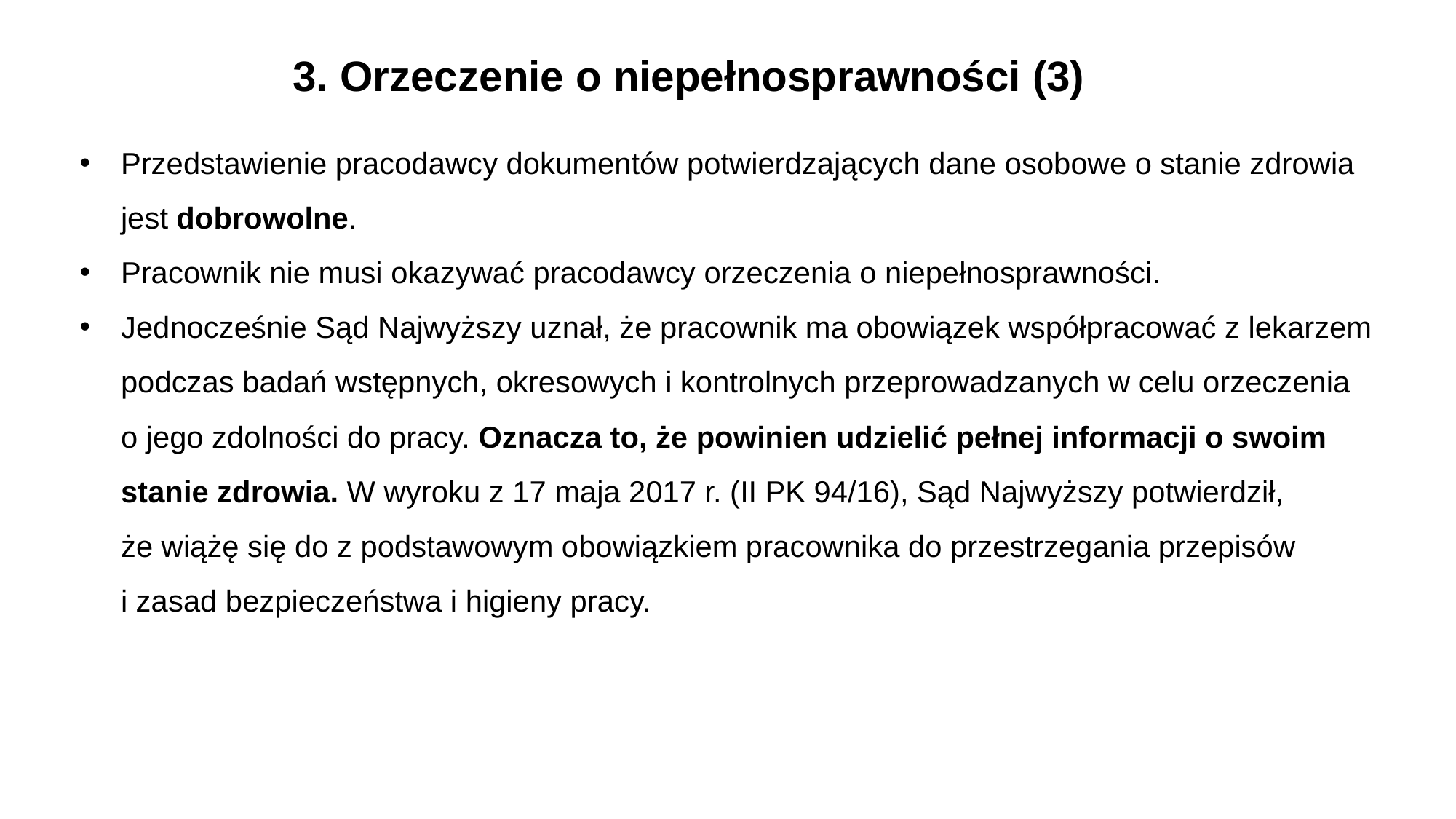

3. Orzeczenie o niepełnosprawności (3)
Przedstawienie pracodawcy dokumentów potwierdzających dane osobowe o stanie zdrowia jest dobrowolne.
Pracownik nie musi okazywać pracodawcy orzeczenia o niepełnosprawności.
Jednocześnie Sąd Najwyższy uznał, że pracownik ma obowiązek współpracować z lekarzem podczas badań wstępnych, okresowych i kontrolnych przeprowadzanych w celu orzeczenia
o jego zdolności do pracy. Oznacza to, że powinien udzielić pełnej informacji o swoim stanie zdrowia. W wyroku z 17 maja 2017 r. (II PK 94/16), Sąd Najwyższy potwierdził,
że wiążę się do z podstawowym obowiązkiem pracownika do przestrzegania przepisów
i zasad bezpieczeństwa i higieny pracy.